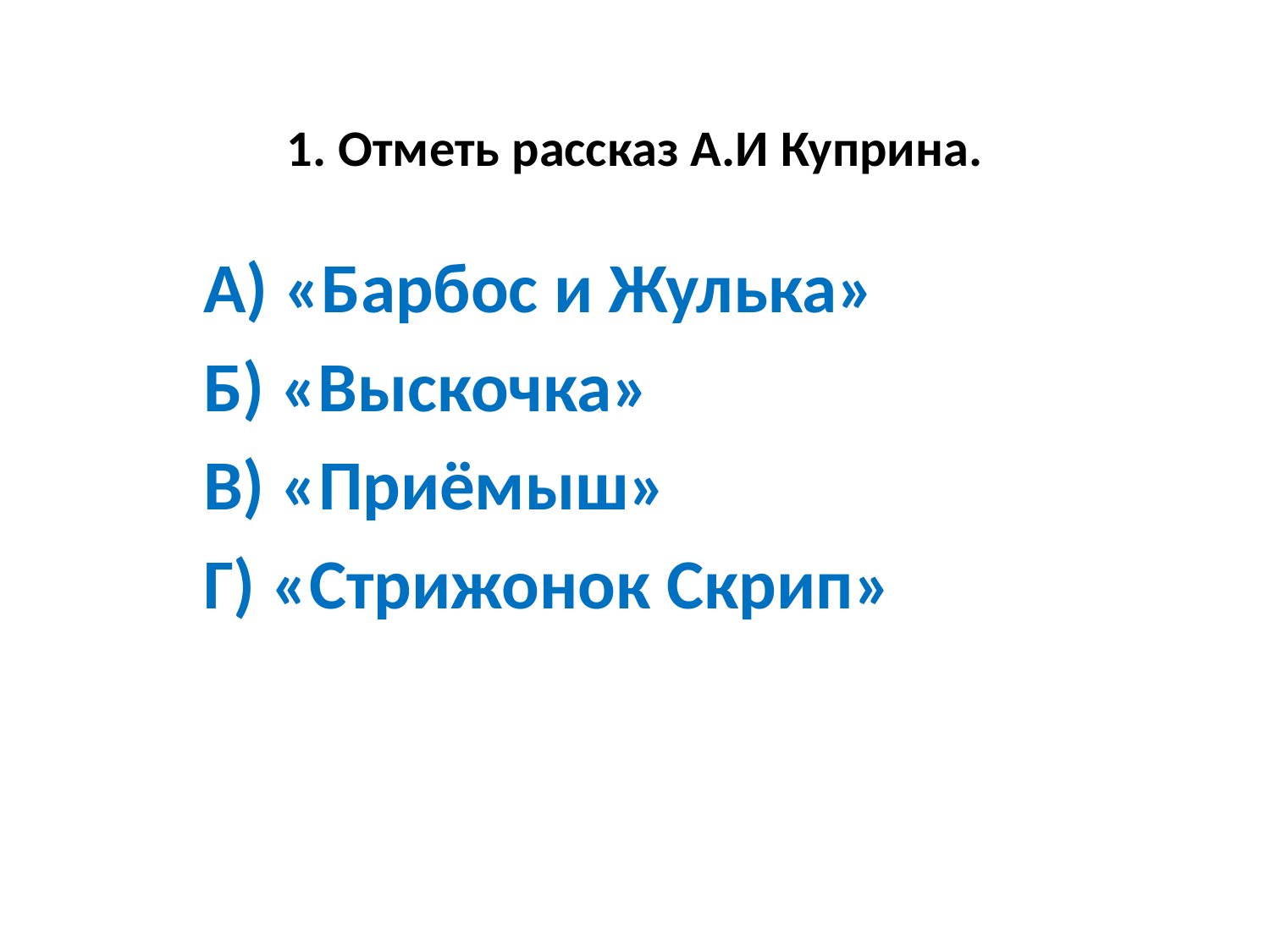

# 1. Отметь рассказ А.И Куприна.
А) «Барбос и Жулька»
Б) «Выскочка»
В) «Приёмыш»
Г) «Стрижонок Скрип»